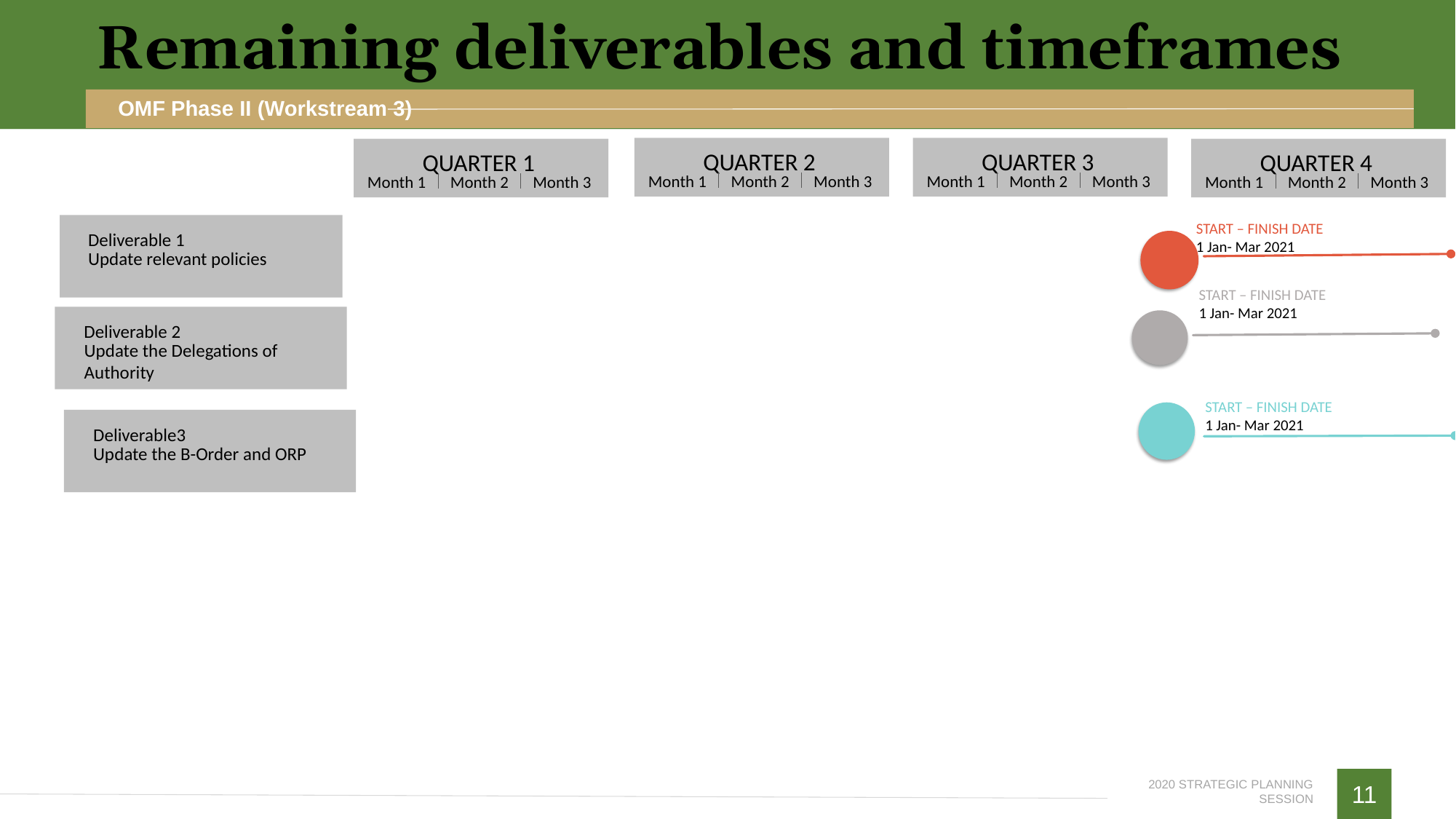

Remaining deliverables and timeframes

OMF Phase II (Workstream 3)

QUARTER 3
Month 1
Month 2
Month 3

QUARTER 2
Month 1
Month 2
Month 3

QUARTER 1
Month 1
Month 2
Month 3

QUARTER 4
Month 1
Month 2
Month 3

START – FINISH DATE                           1 Jan- Mar 2021

Deliverable 1
Update relevant policies
START – FINISH DATE                              1 Jan- Mar 2021

Deliverable 2
Update the Delegations of Authority
START – FINISH DATE                              1 Jan- Mar 2021

Deliverable3
Update the B-Order and ORP